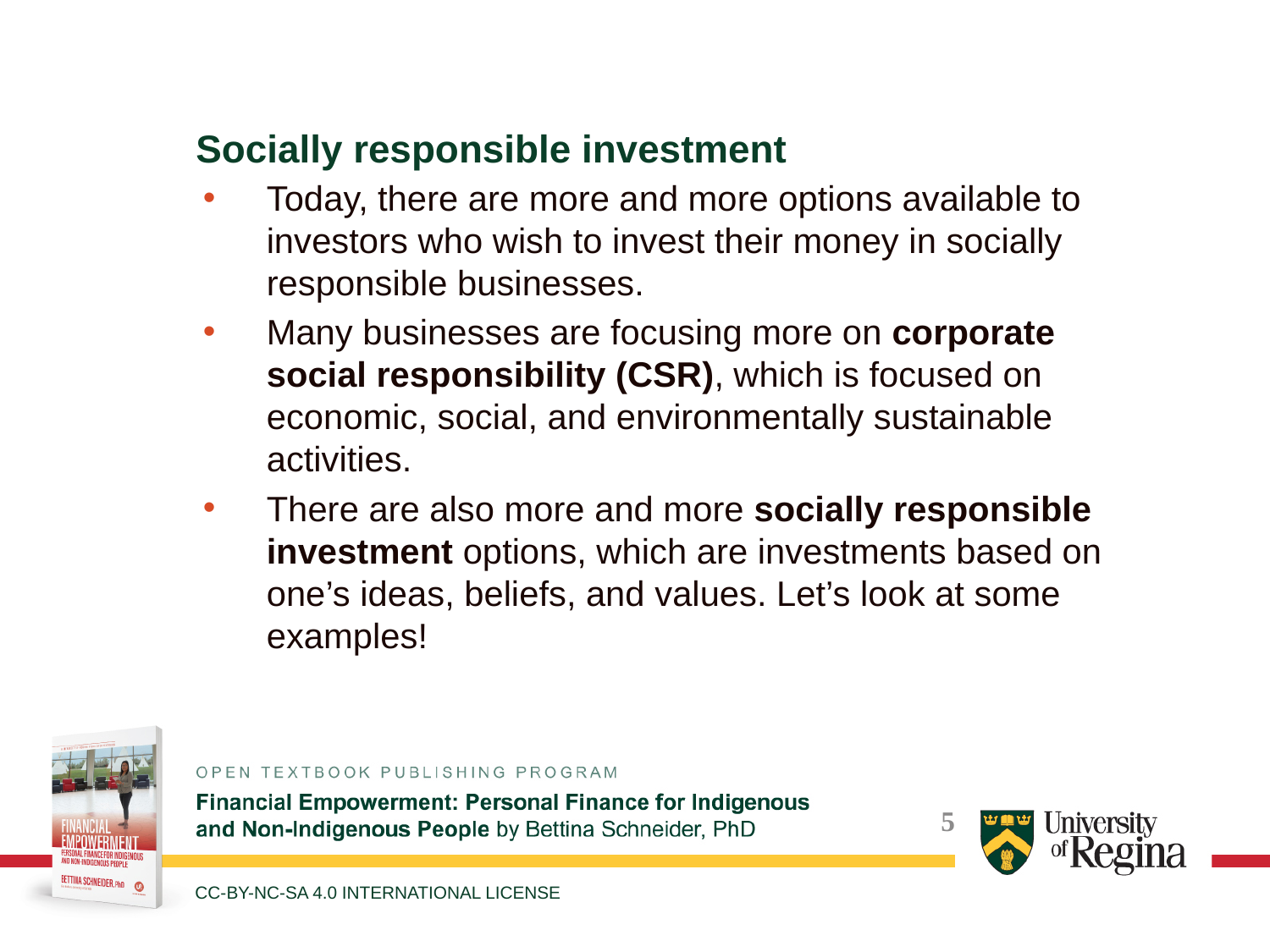

Socially responsible investment
Today, there are more and more options available to investors who wish to invest their money in socially responsible businesses.
Many businesses are focusing more on corporate social responsibility (CSR), which is focused on economic, social, and environmentally sustainable activities.
There are also more and more socially responsible investment options, which are investments based on one’s ideas, beliefs, and values. Let’s look at some examples!
CC-BY-NC-SA 4.0 INTERNATIONAL LICENSE